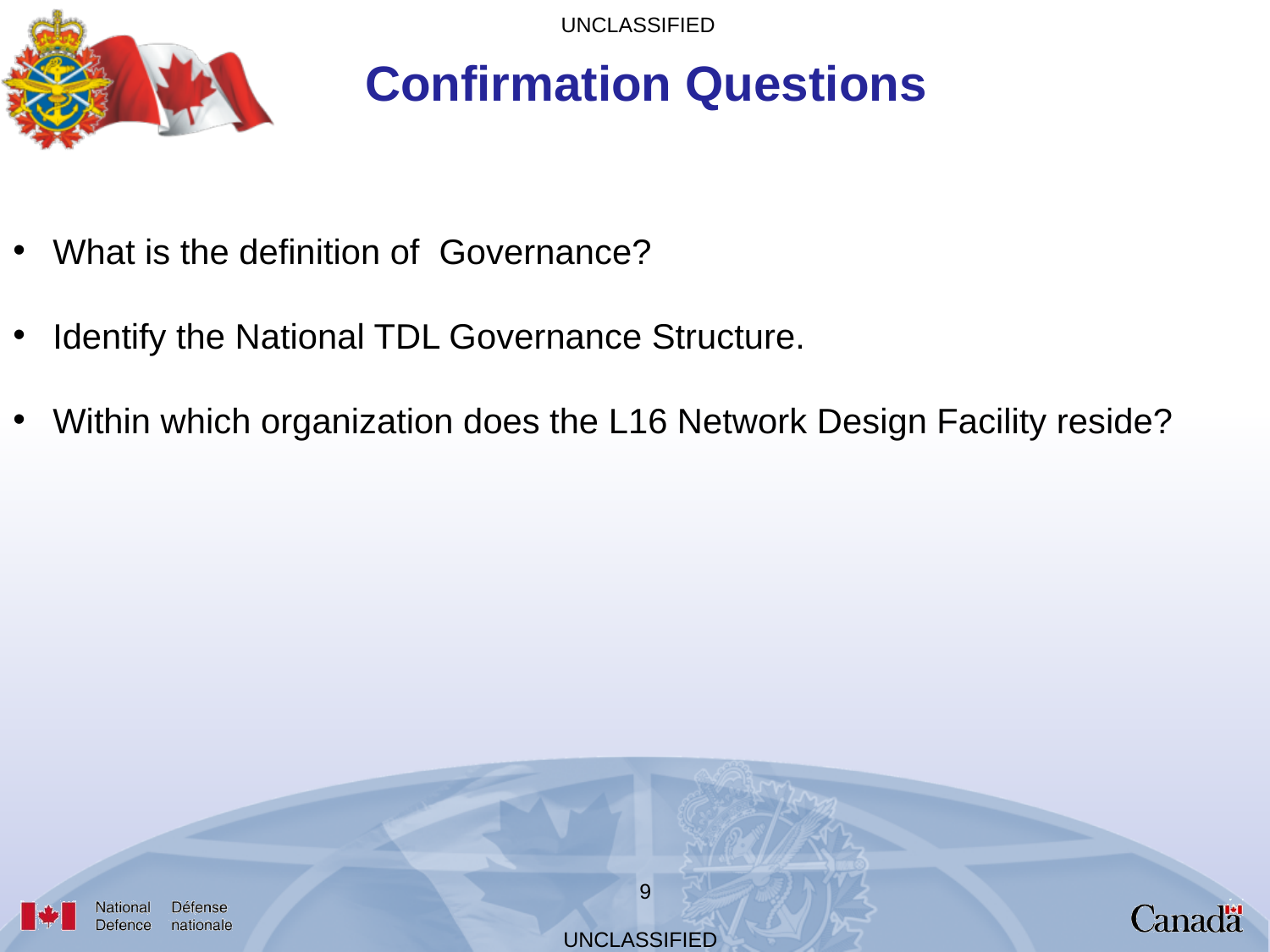

Confirmation Questions
What is the definition of  Governance?

Identify the National TDL Governance Structure.

Within which organization does the L16 Network Design Facility reside?